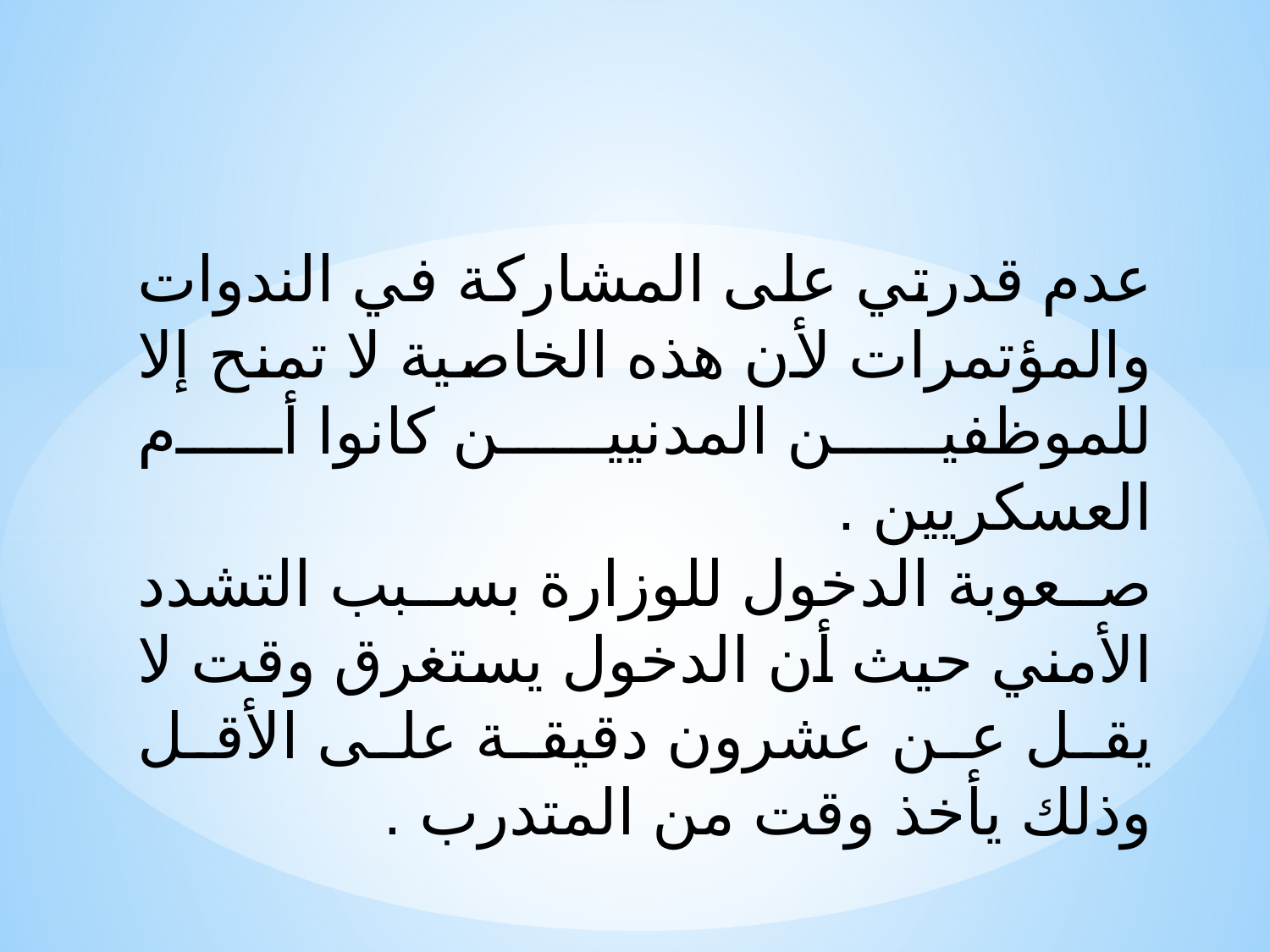

عدم قدرتي على المشاركة في الندوات والمؤتمرات لأن هذه الخاصية لا تمنح إلا للموظفين المدنيين كانوا أم العسكريين .
صعوبة الدخول للوزارة بسبب التشدد الأمني حيث أن الدخول يستغرق وقت لا يقل عن عشرون دقيقة على الأقل وذلك يأخذ وقت من المتدرب .